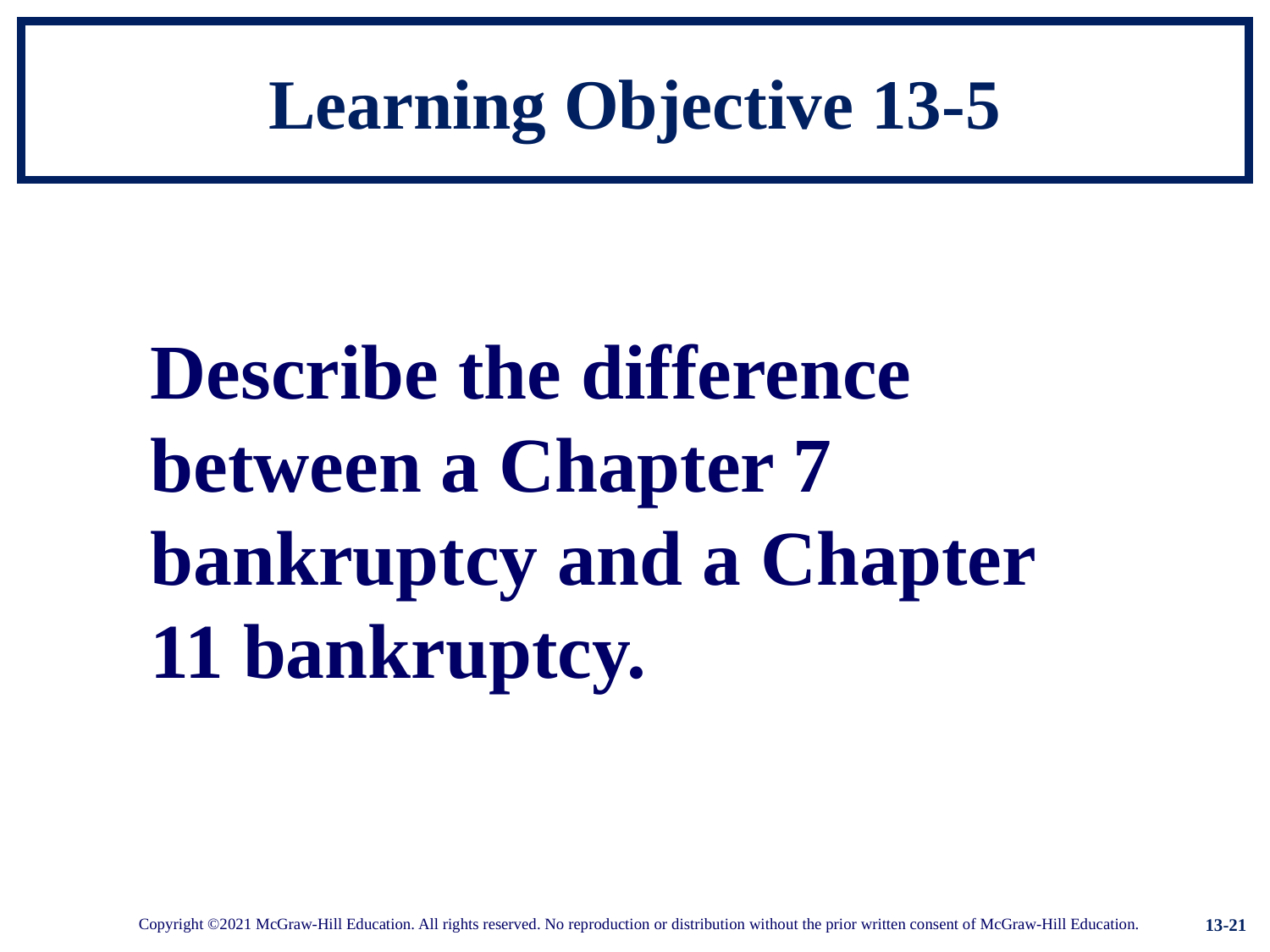

# Learning Objective 13-5

Describe the difference between a Chapter 7 bankruptcy and a Chapter 11 bankruptcy.

13-21
Copyright ©2021 McGraw-Hill Education. All rights reserved. No reproduction or distribution without the prior written consent of McGraw-Hill Education.